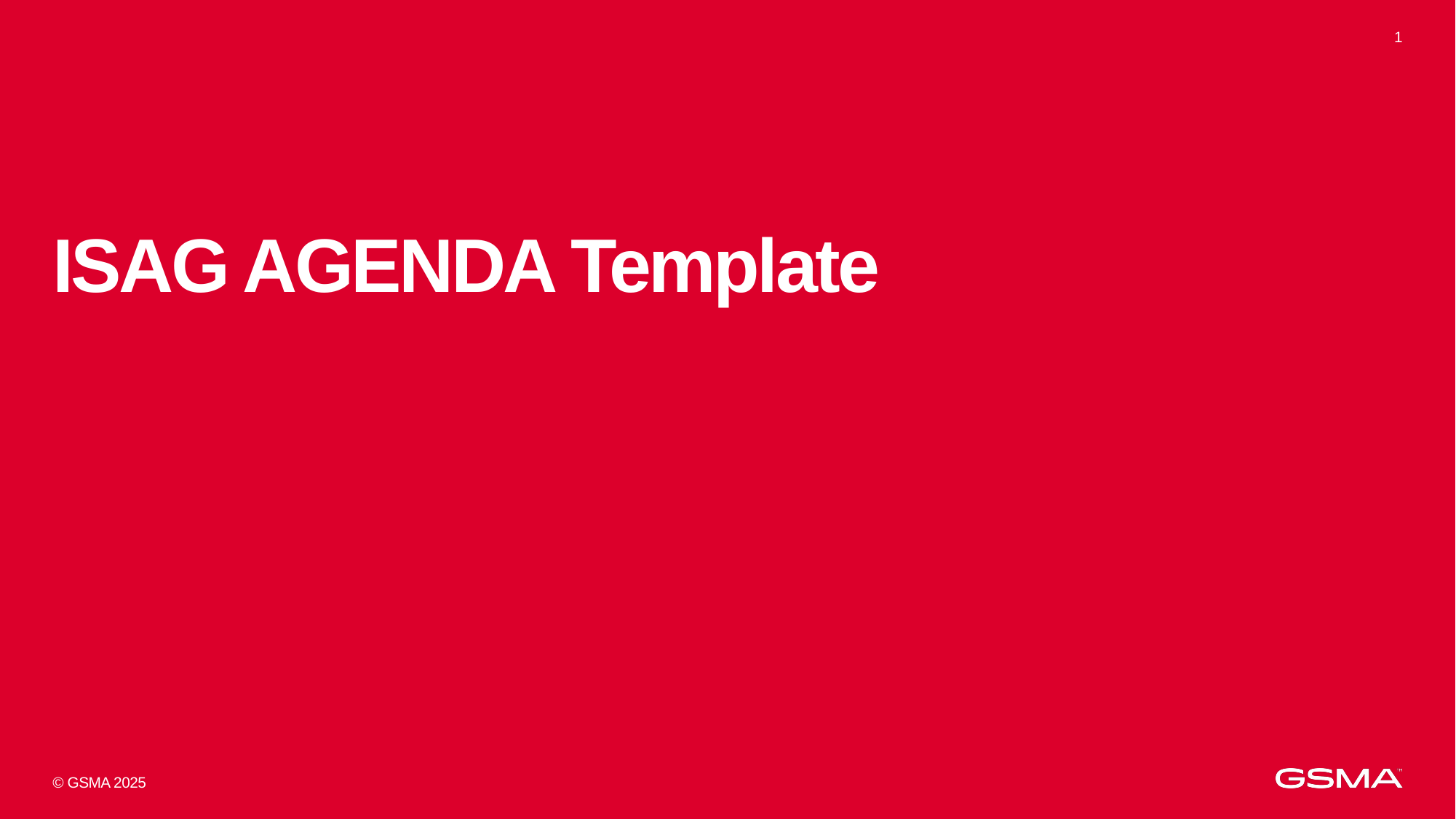

1
# ISAG AGENDA Template
© GSMA 2025